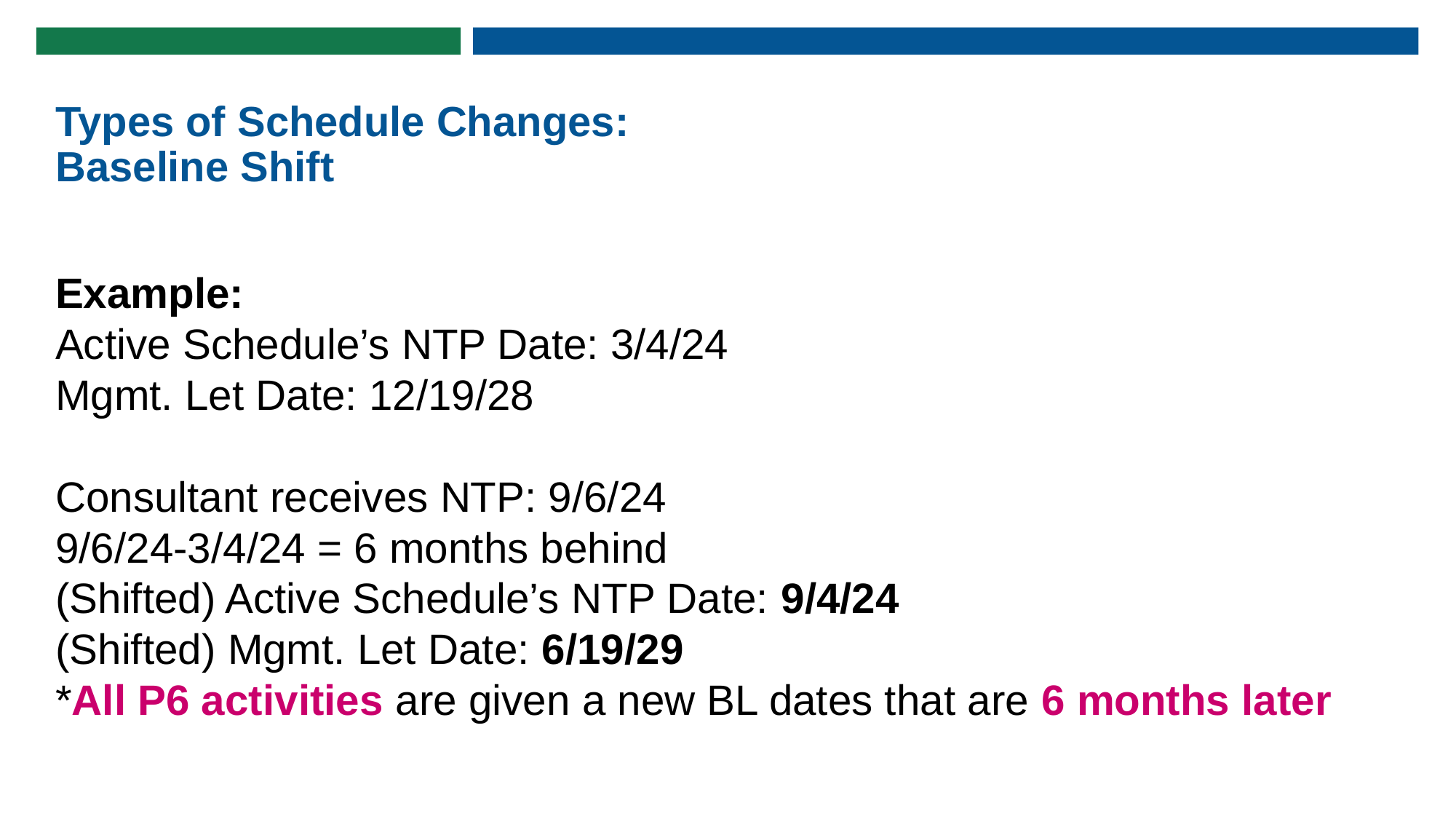

Types of Schedule Changes:
Baseline Shift
Example:
Active Schedule’s NTP Date: 3/4/24
Mgmt. Let Date: 12/19/28

Consultant receives NTP: 9/6/24
9/6/24-3/4/24 = 6 months behind
(Shifted) Active Schedule’s NTP Date: 9/4/24
(Shifted) Mgmt. Let Date: 6/19/29
*All P6 activities are given a new BL dates that are 6 months later